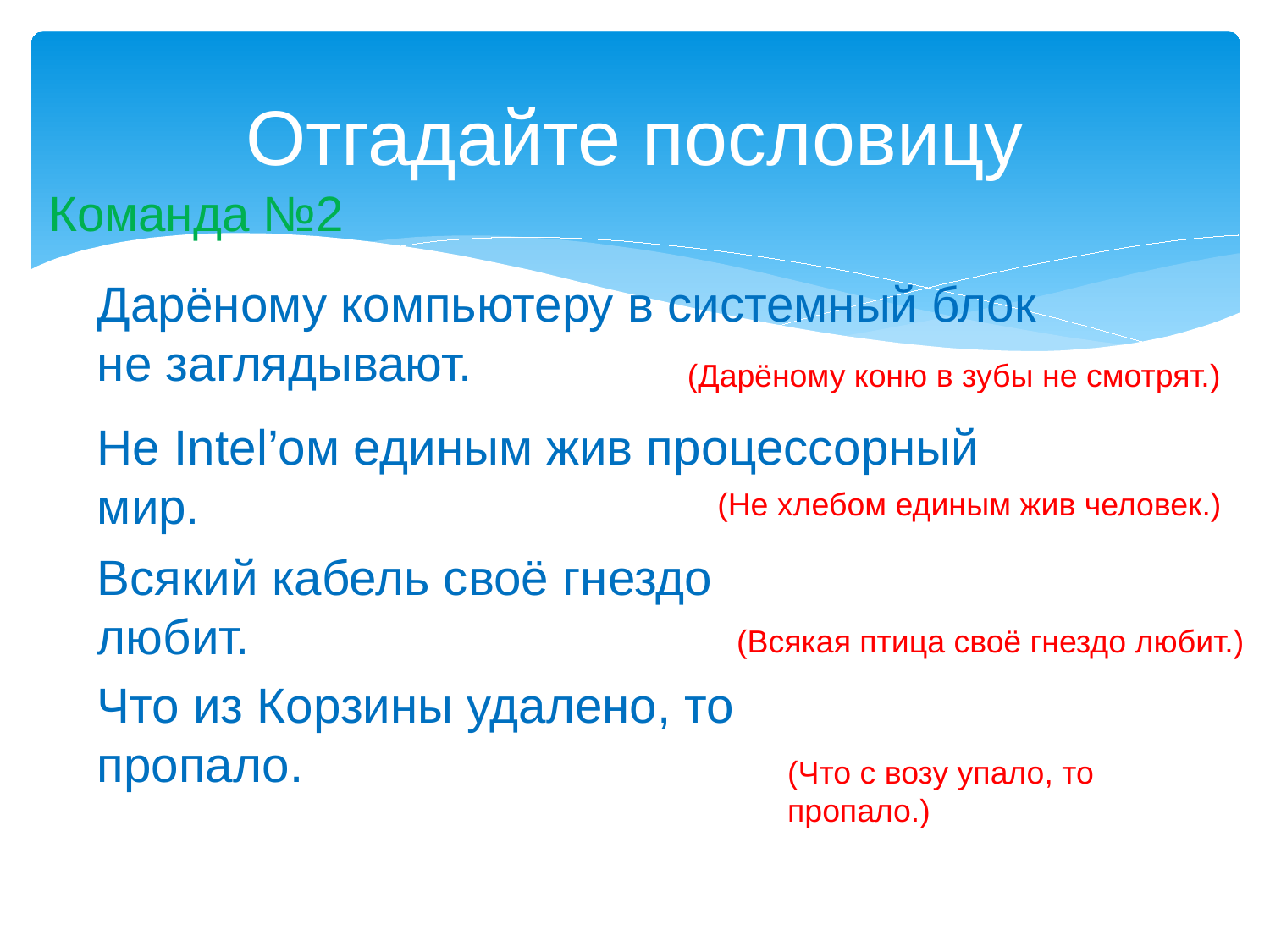

# Отгадайте пословицу
Команда №2
Дарёному компьютеру в системный блок не заглядывают.
(Дарёному коню в зубы не смотрят.)
Не Intel’ом единым жив процессорный мир.
(Не хлебом единым жив человек.)
Всякий кабель своё гнездо любит.
(Всякая птица своё гнездо любит.)
Что из Корзины удалено, то пропало.
(Что с возу упало, то пропало.)